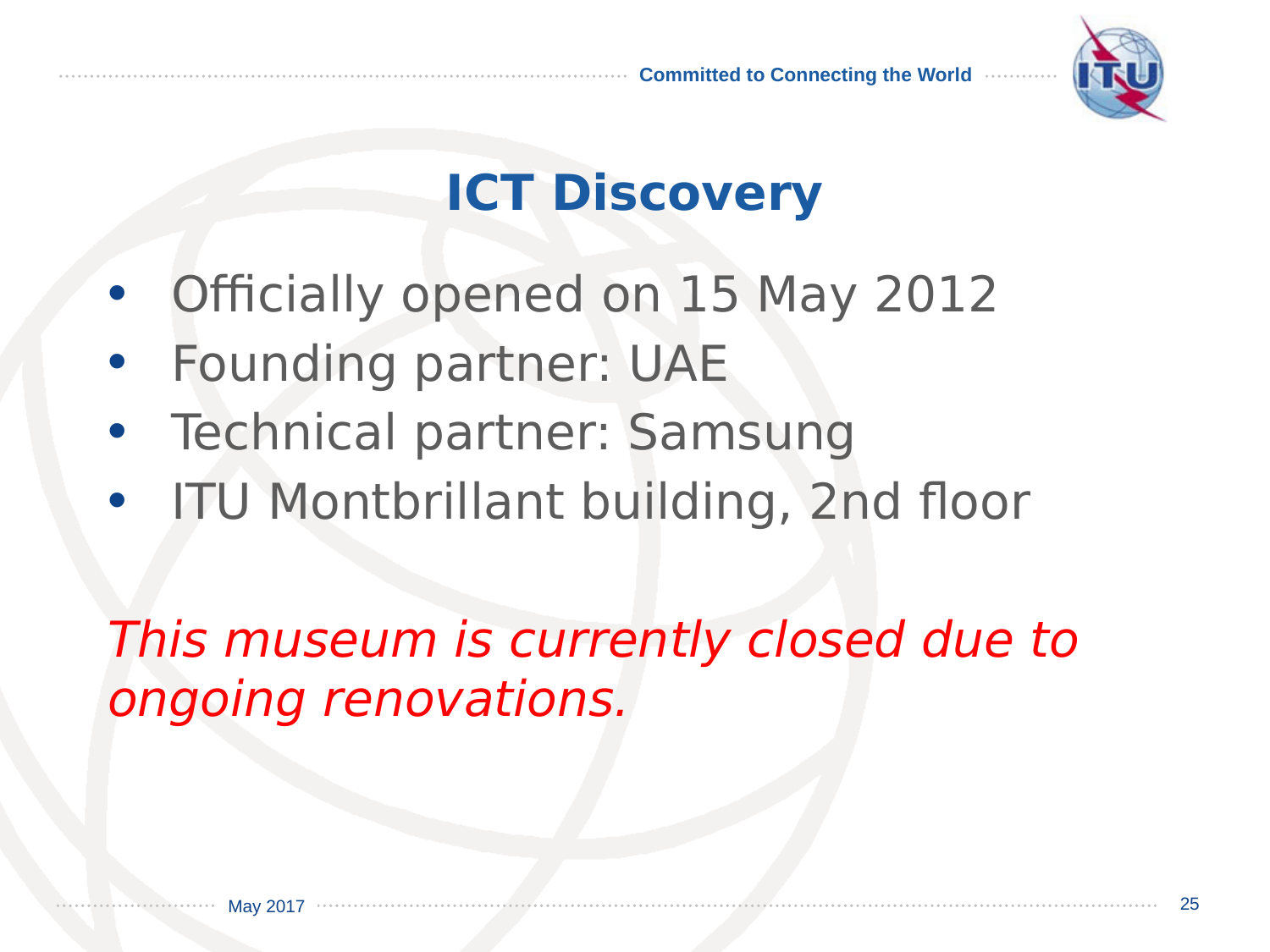

# ICT Discovery
Officially opened on 15 May 2012
Founding partner: UAE
Technical partner: Samsung
ITU Montbrillant building, 2nd floor

This museum is currently closed due to ongoing renovations.
25